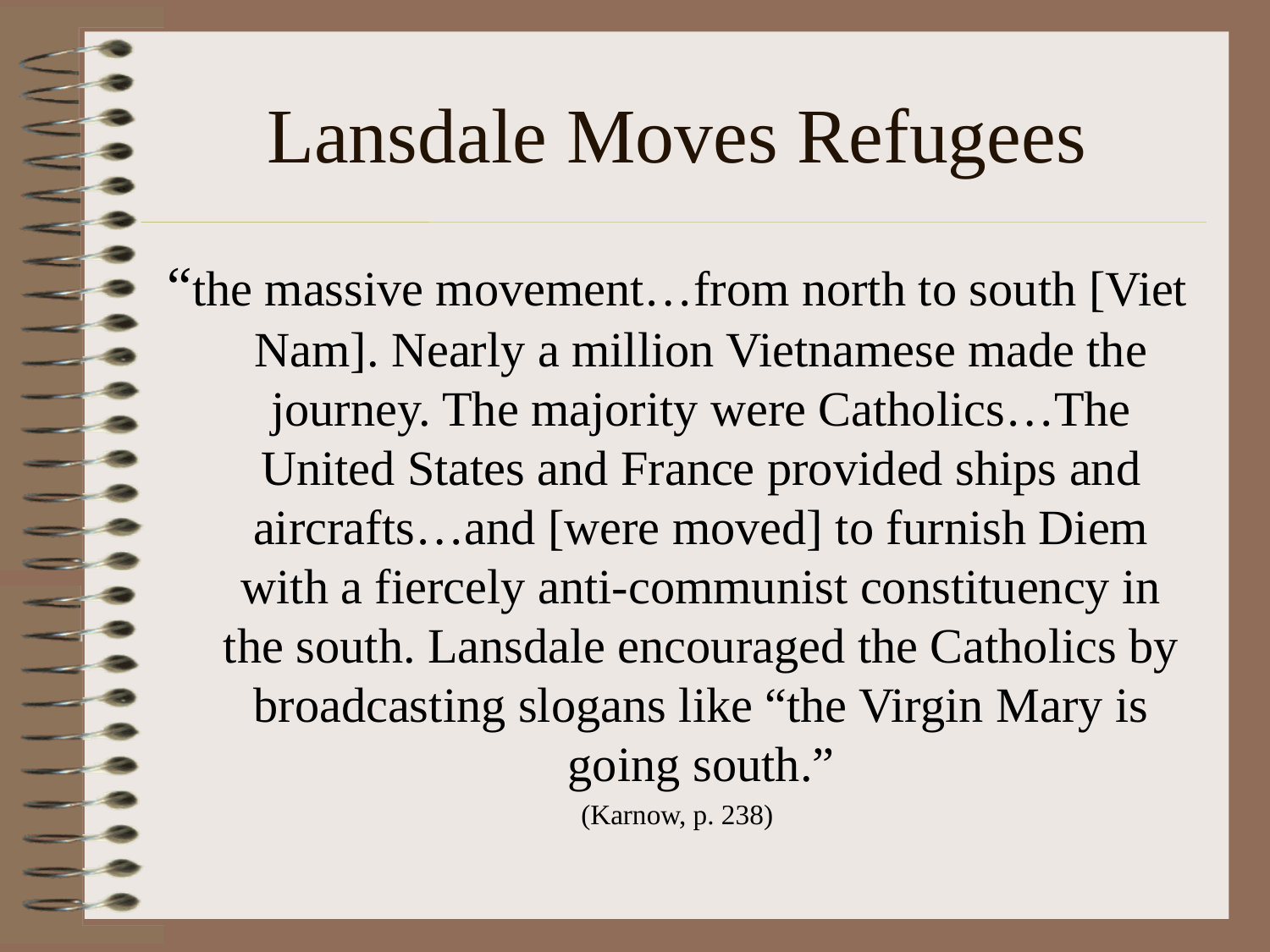

# Lansdale Moves Refugees
“the massive movement…from north to south [Viet Nam]. Nearly a million Vietnamese made the journey. The majority were Catholics…The United States and France provided ships and aircrafts…and [were moved] to furnish Diem with a fiercely anti-communist constituency in the south. Lansdale encouraged the Catholics by broadcasting slogans like “the Virgin Mary is going south.”
(Karnow, p. 238)